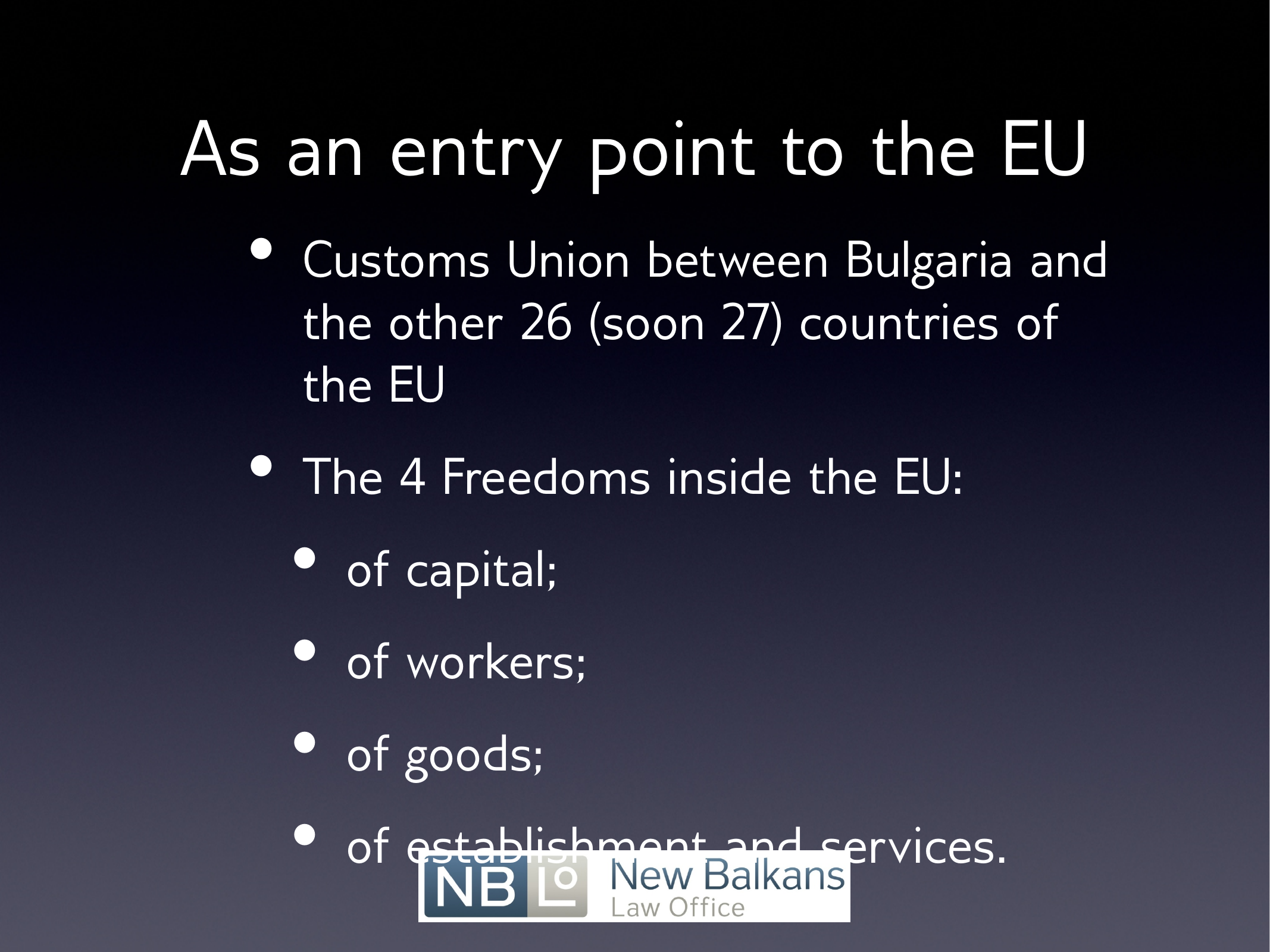

# As an entry point to the EU
Customs Union between Bulgaria and the other 26 (soon 27) countries of the EU
The 4 Freedoms inside the EU:
of capital;
of workers;
of goods;
of establishment and services.